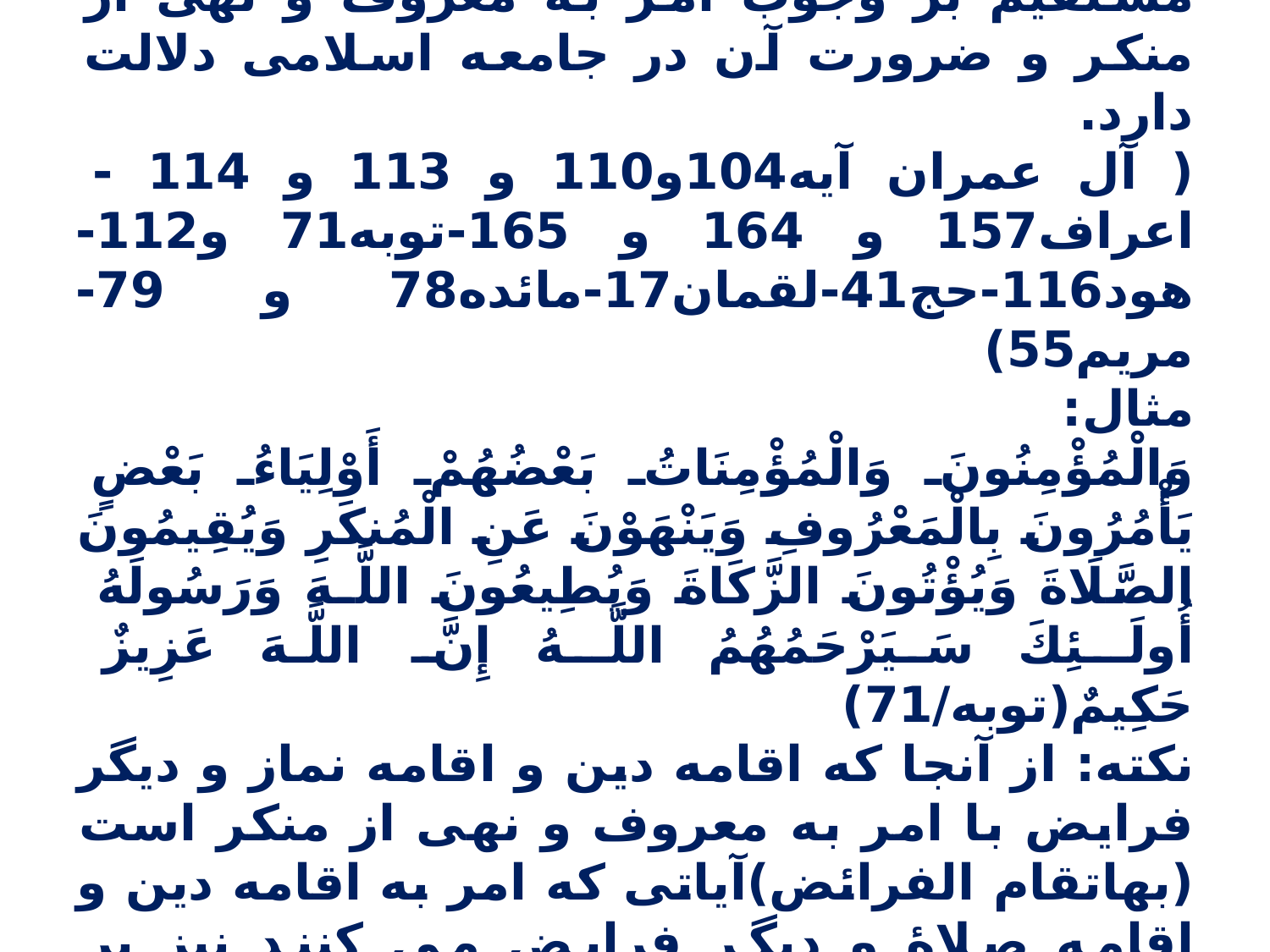

1- 2: آیات
بیش از هفتاد آیه قرآن مستقیم یا غیر مستقیم بر وجوب امر به معروف و نهی از منکر و ضرورت آن در جامعه اسلامی دلالت دارد.
( آل عمران آیه104و110 و 113 و 114 - اعراف157 و 164 و 165-توبه71 و112-هود116-حج41-لقمان17-مائده78 و 79- مریم55)
مثال:
وَالْمُؤْمِنُونَ وَالْمُؤْمِنَاتُ بَعْضُهُمْ أَوْلِيَاءُ بَعْضٍ يَأْمُرُونَ بِالْمَعْرُوفِ وَيَنْهَوْنَ عَنِ الْمُنكَرِ وَيُقِيمُونَ الصَّلَاةَ وَيُؤْتُونَ الزَّكَاةَ وَيُطِيعُونَ اللَّـهَ وَرَسُولَهُ  أُولَـئِكَ سَيَرْحَمُهُمُ اللَّـهُ إِنَّ اللَّـهَ عَزِيزٌ حَكِيمٌ(توبه/71)
نکته: از آنجا که اقامه دین و اقامه نماز و دیگر فرایض با امر به معروف و نهی از منکر است (بهاتقام الفرائض)آیاتی که امر به اقامه دین و اقامه صلاۀ و دیگر فرایض می کنند نیز بر وجوب امر به معروف و نهی از منکر دلالت دارند.